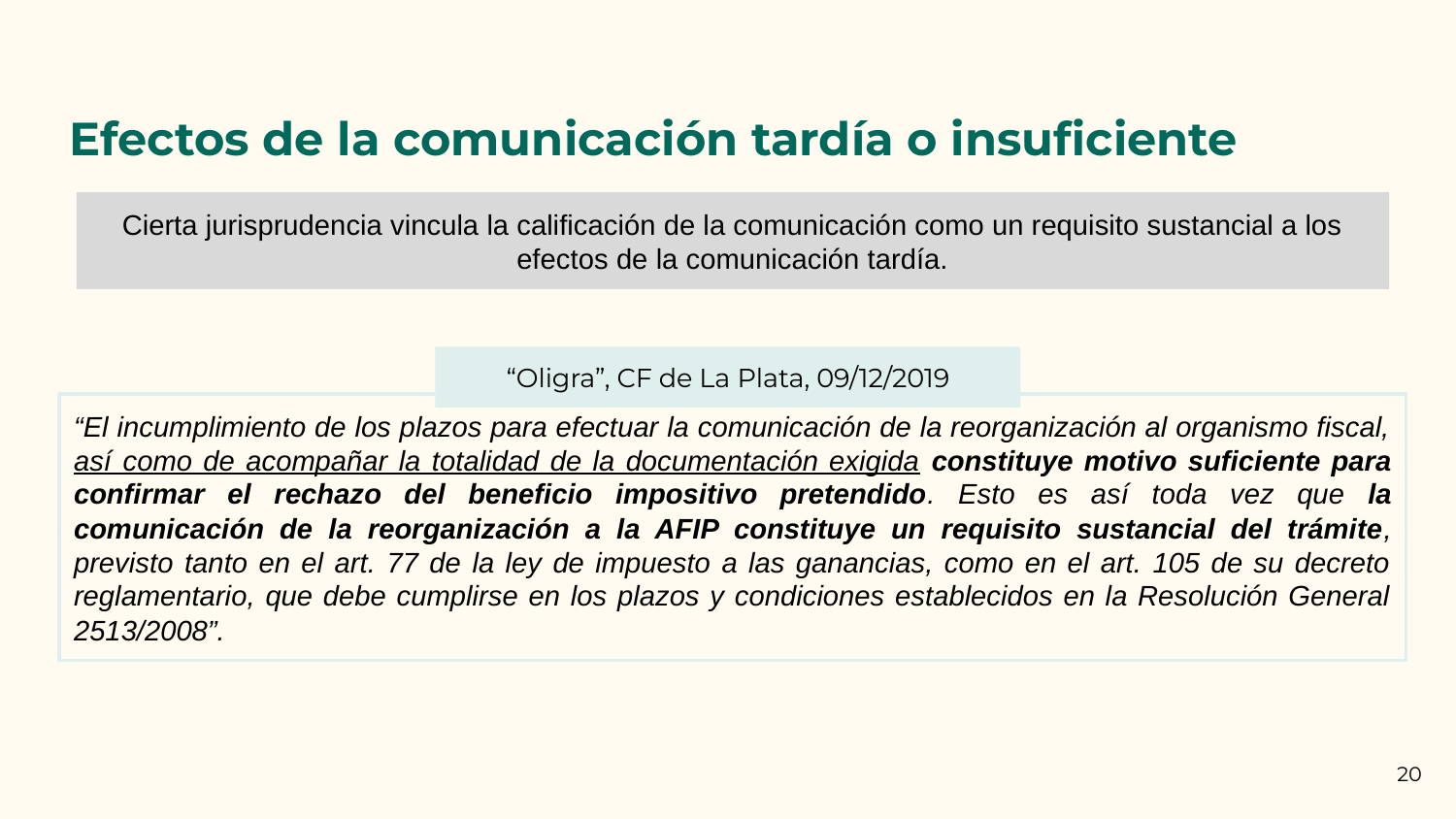

# Efectos de la comunicación tardía o insuficiente
Cierta jurisprudencia vincula la calificación de la comunicación como un requisito sustancial a los efectos de la comunicación tardía.
“Oligra”, CF de La Plata, 09/12/2019
“El incumplimiento de los plazos para efectuar la comunicación de la reorganización al organismo fiscal, así como de acompañar la totalidad de la documentación exigida constituye motivo suficiente para confirmar el rechazo del beneficio impositivo pretendido. Esto es así toda vez que la comunicación de la reorganización a la AFIP constituye un requisito sustancial del trámite, previsto tanto en el art. 77 de la ley de impuesto a las ganancias, como en el art. 105 de su decreto reglamentario, que debe cumplirse en los plazos y condiciones establecidos en la Resolución General 2513/2008”.
20